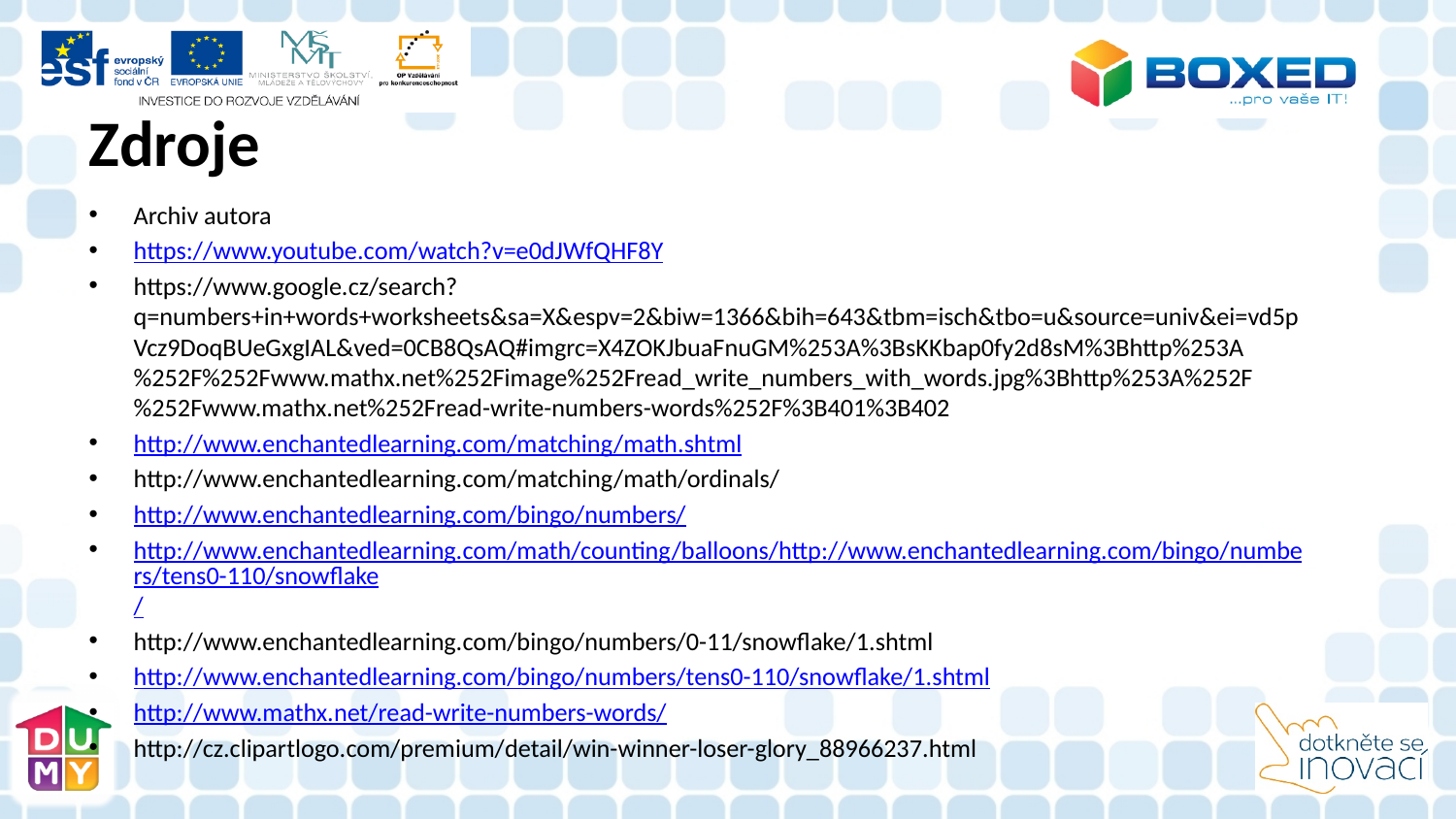

# Zdroje
Archiv autora
https://www.youtube.com/watch?v=e0dJWfQHF8Y
https://www.google.cz/search?q=numbers+in+words+worksheets&sa=X&espv=2&biw=1366&bih=643&tbm=isch&tbo=u&source=univ&ei=vd5pVcz9DoqBUeGxgIAL&ved=0CB8QsAQ#imgrc=X4ZOKJbuaFnuGM%253A%3BsKKbap0fy2d8sM%3Bhttp%253A%252F%252Fwww.mathx.net%252Fimage%252Fread_write_numbers_with_words.jpg%3Bhttp%253A%252F%252Fwww.mathx.net%252Fread-write-numbers-words%252F%3B401%3B402
http://www.enchantedlearning.com/matching/math.shtml
http://www.enchantedlearning.com/matching/math/ordinals/
http://www.enchantedlearning.com/bingo/numbers/
http://www.enchantedlearning.com/math/counting/balloons/http://www.enchantedlearning.com/bingo/numbers/tens0-110/snowflake/
http://www.enchantedlearning.com/bingo/numbers/0-11/snowflake/1.shtml
http://www.enchantedlearning.com/bingo/numbers/tens0-110/snowflake/1.shtml
http://www.mathx.net/read-write-numbers-words/
http://cz.clipartlogo.com/premium/detail/win-winner-loser-glory_88966237.html